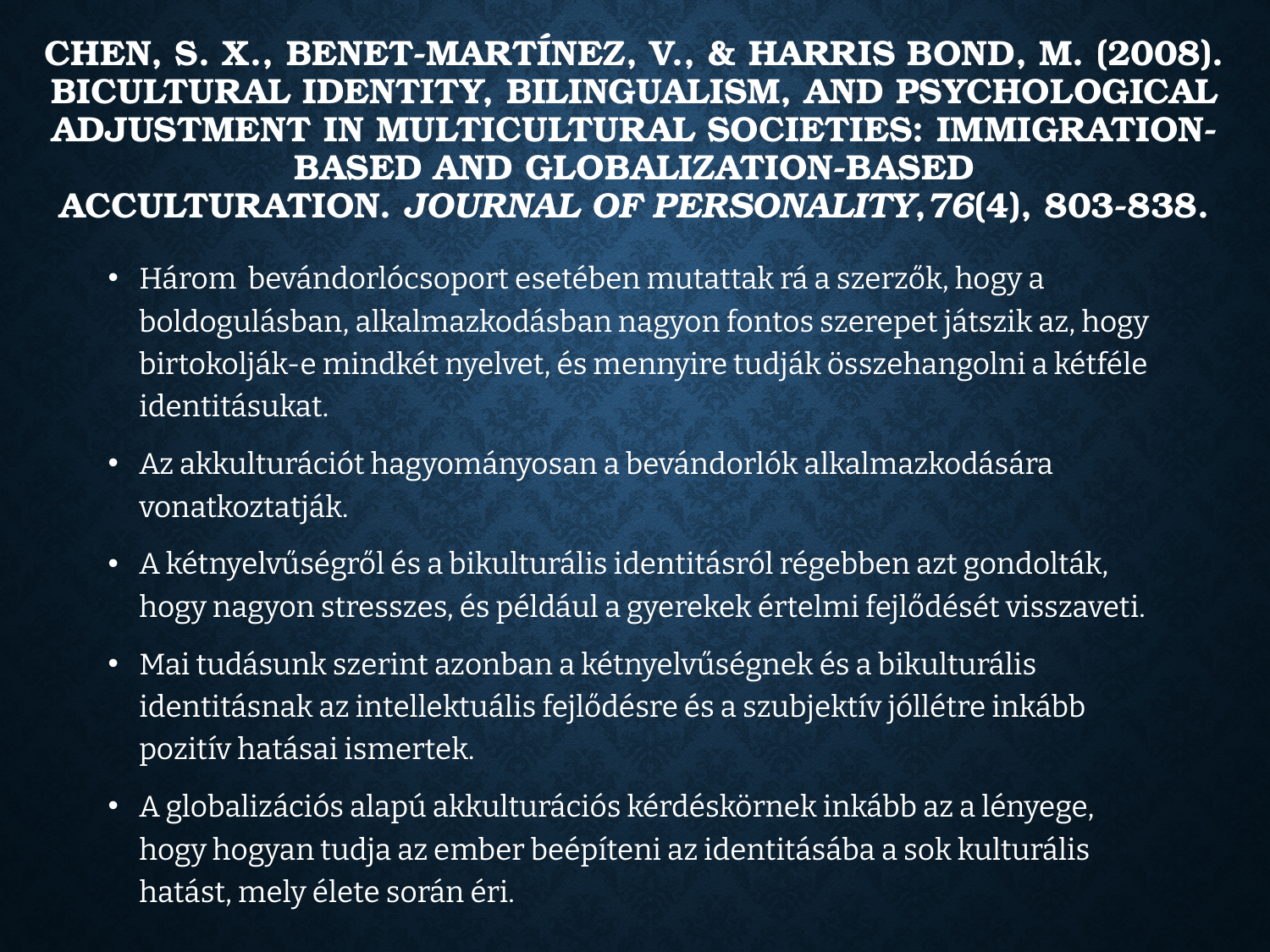

# Chen, S. X., Benet‐Martínez, V., & Harris Bond, M. (2008). Bicultural Identity, bilingualism, and psychological adjustment in multicultural societies: immigration‐based and globalization‐based acculturation. Journal of personality,76(4), 803-838.
Három  bevándorlócsoport esetében mutattak rá a szerzők, hogy a boldogulásban, alkalmazkodásban nagyon fontos szerepet játszik az, hogy birtokolják-e mindkét nyelvet, és mennyire tudják összehangolni a kétféle identitásukat.
Az akkulturációt hagyományosan a bevándorlók alkalmazkodására vonatkoztatják.
A kétnyelvűségről és a bikulturális identitásról régebben azt gondolták, hogy nagyon stresszes, és például a gyerekek értelmi fejlődését visszaveti.
Mai tudásunk szerint azonban a kétnyelvűségnek és a bikulturális identitásnak az intellektuális fejlődésre és a szubjektív jóllétre inkább pozitív hatásai ismertek.
A globalizációs alapú akkulturációs kérdéskörnek inkább az a lényege, hogy hogyan tudja az ember beépíteni az identitásába a sok kulturális hatást, mely élete során éri.